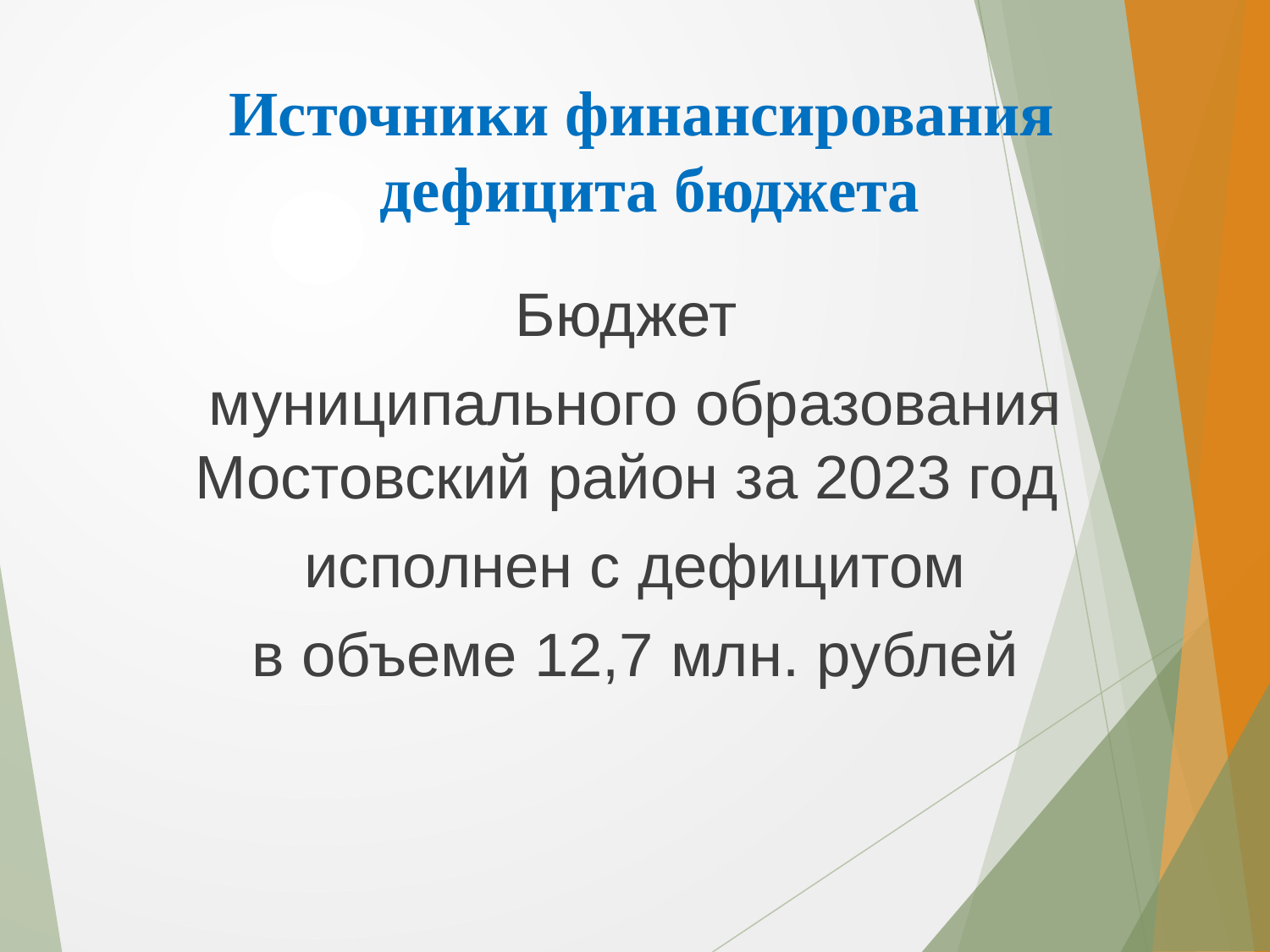

# Источники финансирования дефицита бюджета
Бюджет
муниципального образования Мостовский район за 2023 год
исполнен с дефицитом
в объеме 12,7 млн. рублей